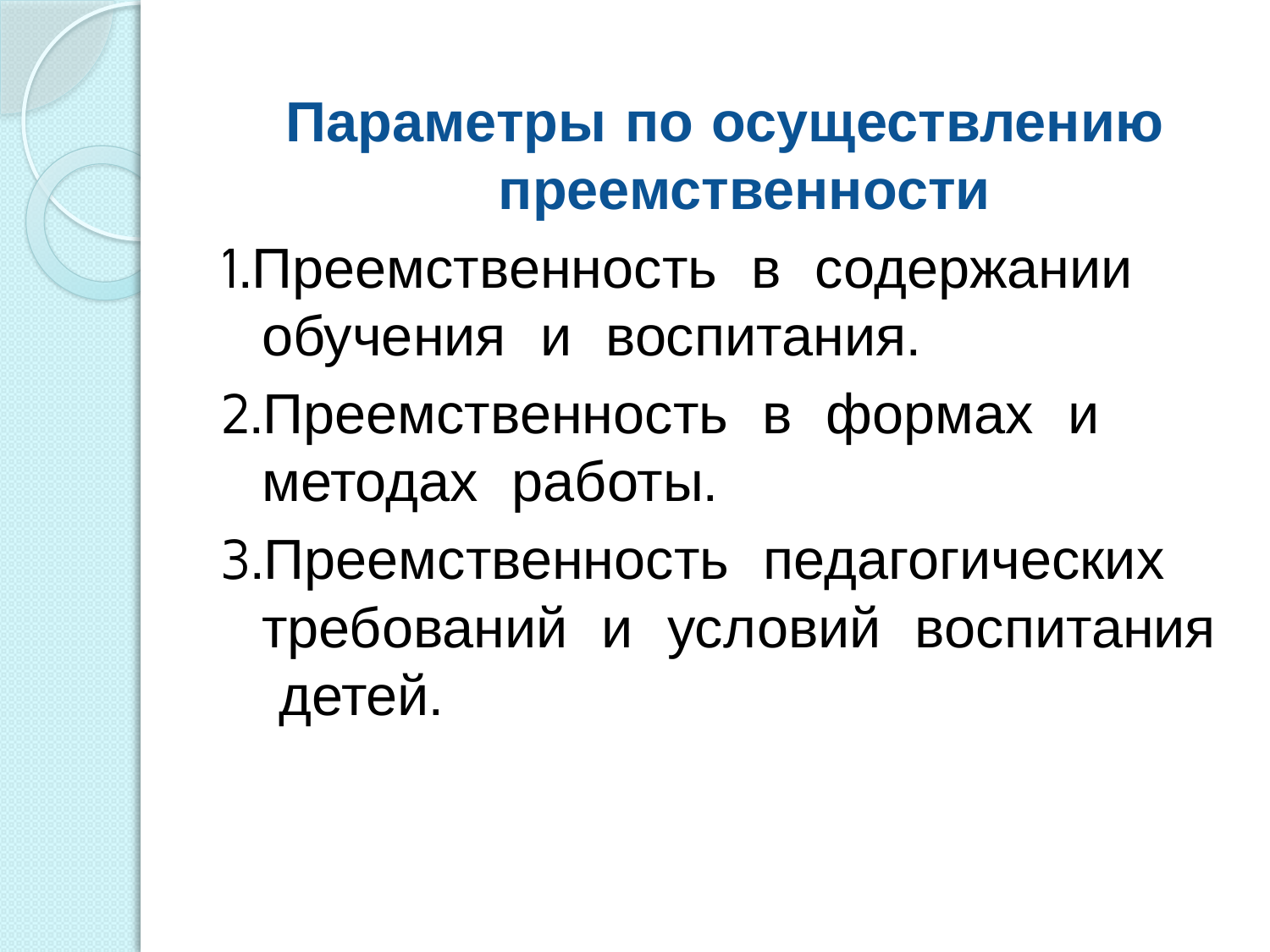

Параметры по осуществлению преемственности
1.Преемственность  в  содержании  обучения  и  воспитания.
2.Преемственность  в  формах  и  методах  работы.
3.Преемственность  педагогических  требований  и  условий  воспитания  детей.